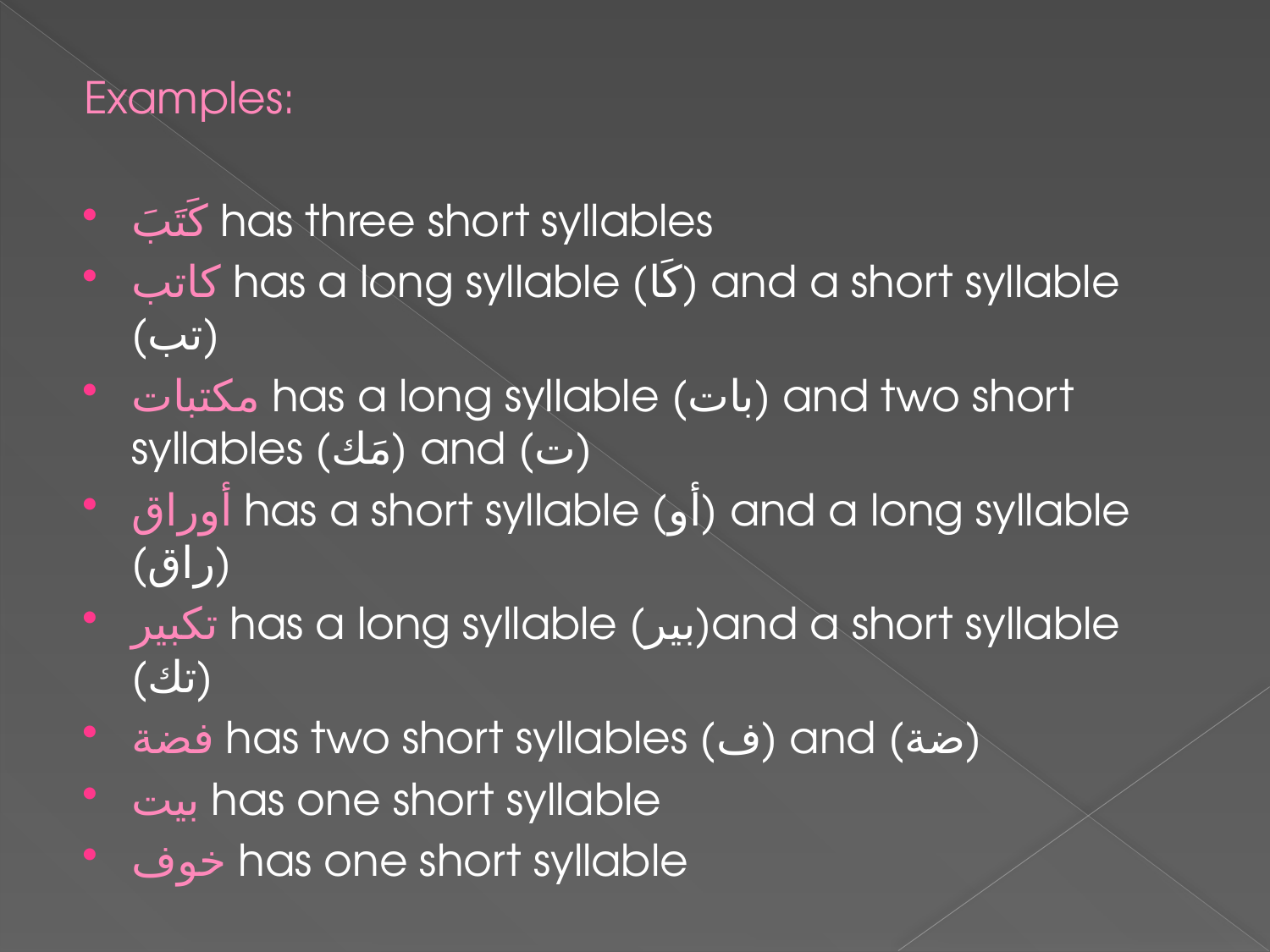

Examples:

كَتَبَ has three short syllables
كاتب has a long syllable (كَا) and a short syllable (تب)
مكتبات has a long syllable (بات) and two short syllables (مَك) and (ت)
أوراق has a short syllable (أو) and a long syllable (راق)
تكبير has a long syllable (بير)and a short syllable (تك)
فضة has two short syllables (ف) and (ضة)
بيت has one short syllable
خوف has one short syllable